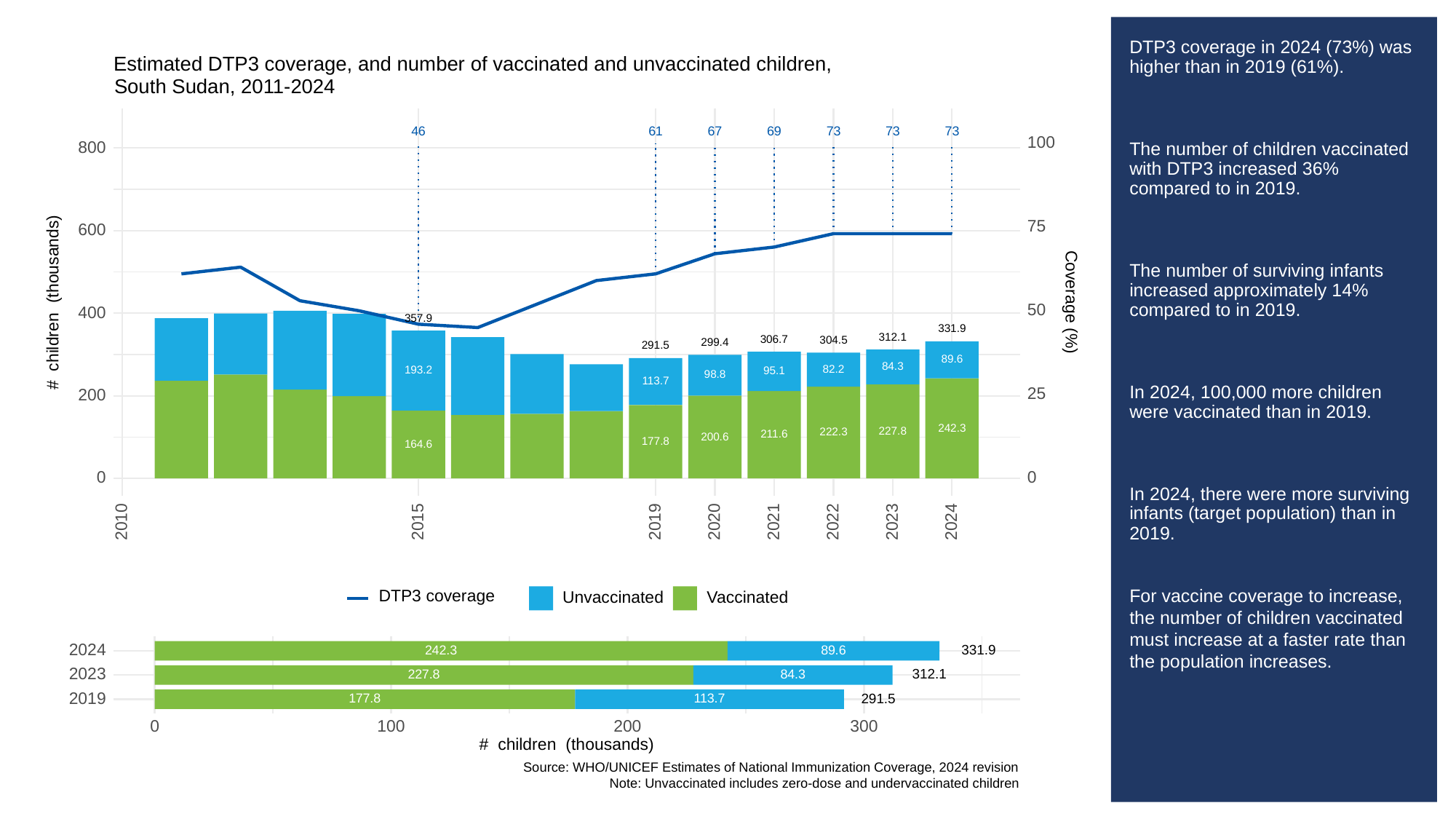

# DTP3 coverage in 2024 (73%) was higher than in 2019 (61%).

The number of children vaccinated with DTP3 increased 36% compared to in 2019.

The number of surviving infants increased approximately 14% compared to in 2019.

In 2024, 100,000 more children were vaccinated than in 2019.

In 2024, there were more surviving infants (target population) than in 2019.

For vaccine coverage to increase, the number of children vaccinated must increase at a faster rate than the population increases.

Estimated DTP3 coverage, and number of vaccinated and unvaccinated children,
South Sudan, 2011-2024

73
73
73
46
61
67
69
100
800

75
600

#  children  (thousands)
Coverage (%)
50
400

357.9

331.9

312.1
306.7
304.5

299.4

291.5

89.6

84.3

82.2
193.2
95.1
98.8

113.7

25

200

242.3
227.8
222.3
211.6
200.6

177.8
164.6
0
0

2023
2010
2015
2019
2020
2021
2022
2024

DTP3 coverage
Unvaccinated
Vaccinated

2024
331.9
242.3
89.6

2023
312.1
84.3
227.8

2019
291.5
113.7
177.8

300
0
100
200
#  children  (thousands)
Source: WHO/UNICEF Estimates of National Immunization Coverage, 2024 revision
Note: Unvaccinated includes zero-dose and undervaccinated children